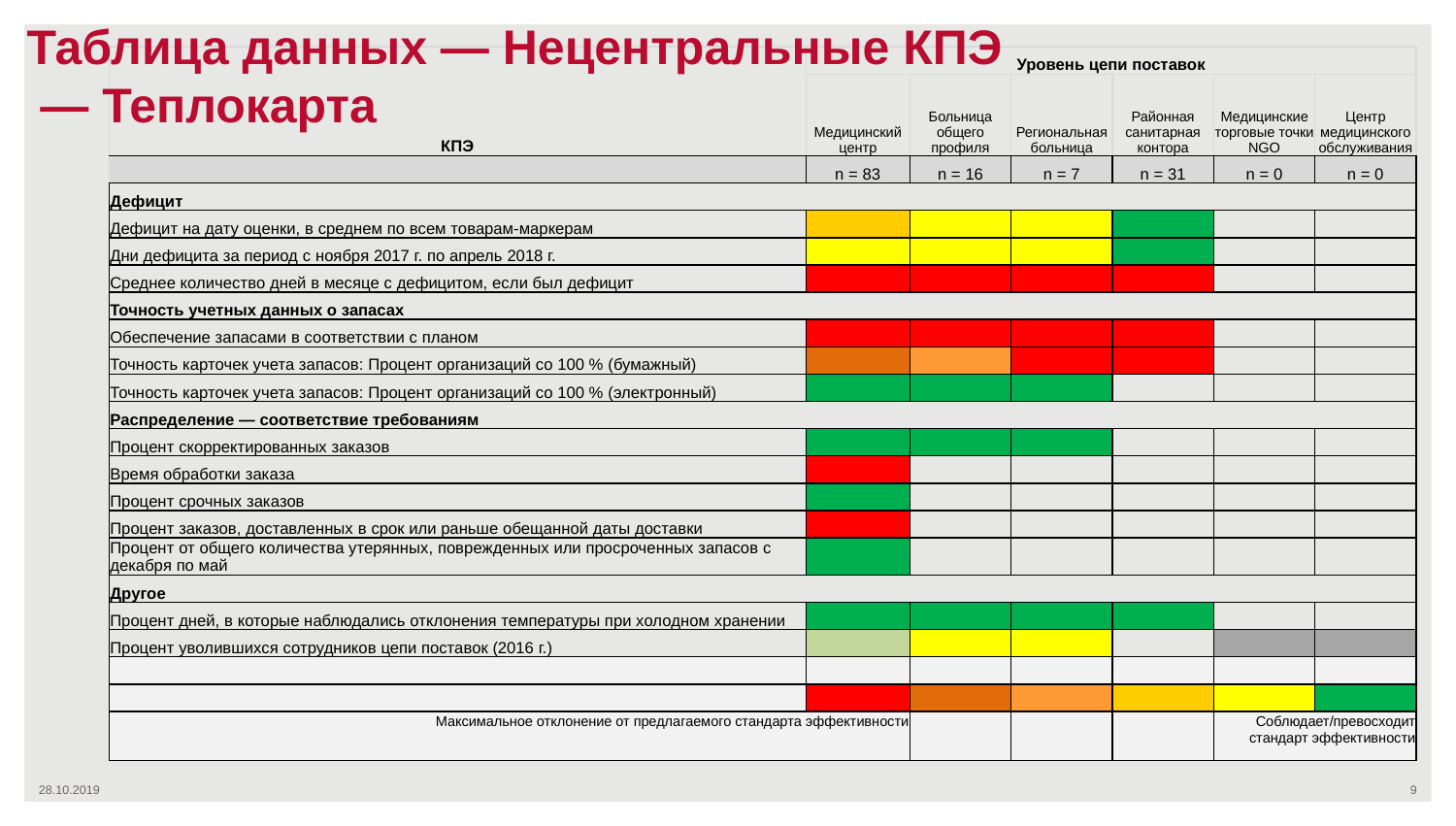

# Таблица данных — Нецентральные КПЭ — Теплокарта
| КПЭ | Уровень цепи поставок |  |  |  |  |  |
| --- | --- | --- | --- | --- | --- | --- |
|  | Медицинский центр | Больница общего профиля | Региональная больница | Районная санитарная контора | Медицинские торговые точки NGO | Центр медицинского обслуживания |
|  | n = 83 | n = 16 | n = 7 | n = 31 | n = 0 | n = 0 |
| Дефицит |  |  |  |  |  |  |
| Дефицит на дату оценки, в среднем по всем товарам-маркерам |  |  |  | - |  |  |
| Дни дефицита за период с ноября 2017 г. по апрель 2018 г. |  |  |  | - |  |  |
| Среднее количество дней в месяце с дефицитом, если был дефицит |  |  |  |  |  |  |
| Точность учетных данных о запасах |  |  |  |  |  |  |
| Обеспечение запасами в соответствии с планом |  |  |  |  |  |  |
| Точность карточек учета запасов: Процент организаций со 100 % (бумажный) |  |  |  |  |  |  |
| Точность карточек учета запасов: Процент организаций со 100 % (электронный) | - | - | - |  |  |  |
| Распределение — соответствие требованиям |  |  |  |  |  |  |
| Процент скорректированных заказов | - | - | - |  |  |  |
| Время обработки заказа |  |  |  |  |  |  |
| Процент срочных заказов | - |  |  |  |  |  |
| Процент заказов, доставленных в срок или раньше обещанной даты доставки |  |  |  |  |  |  |
| Процент от общего количества утерянных, поврежденных или просроченных запасов с декабря по май | - |  |  |  |  |  |
| Другое |  |  |  |  |  |  |
| Процент дней, в которые наблюдались отклонения температуры при холодном хранении | - | - | - | - |  |  |
| Процент уволившихся сотрудников цепи поставок (2016 г.) |  |  |  |  |  |  |
|  |  |  |  |  |  |  |
|  |  |  |  |  |  |  |
| Максимальное отклонение от предлагаемого стандарта эффективности |  |  |  |  | Соблюдает/превосходит стандарт эффективности |  |
28.10.2019
9